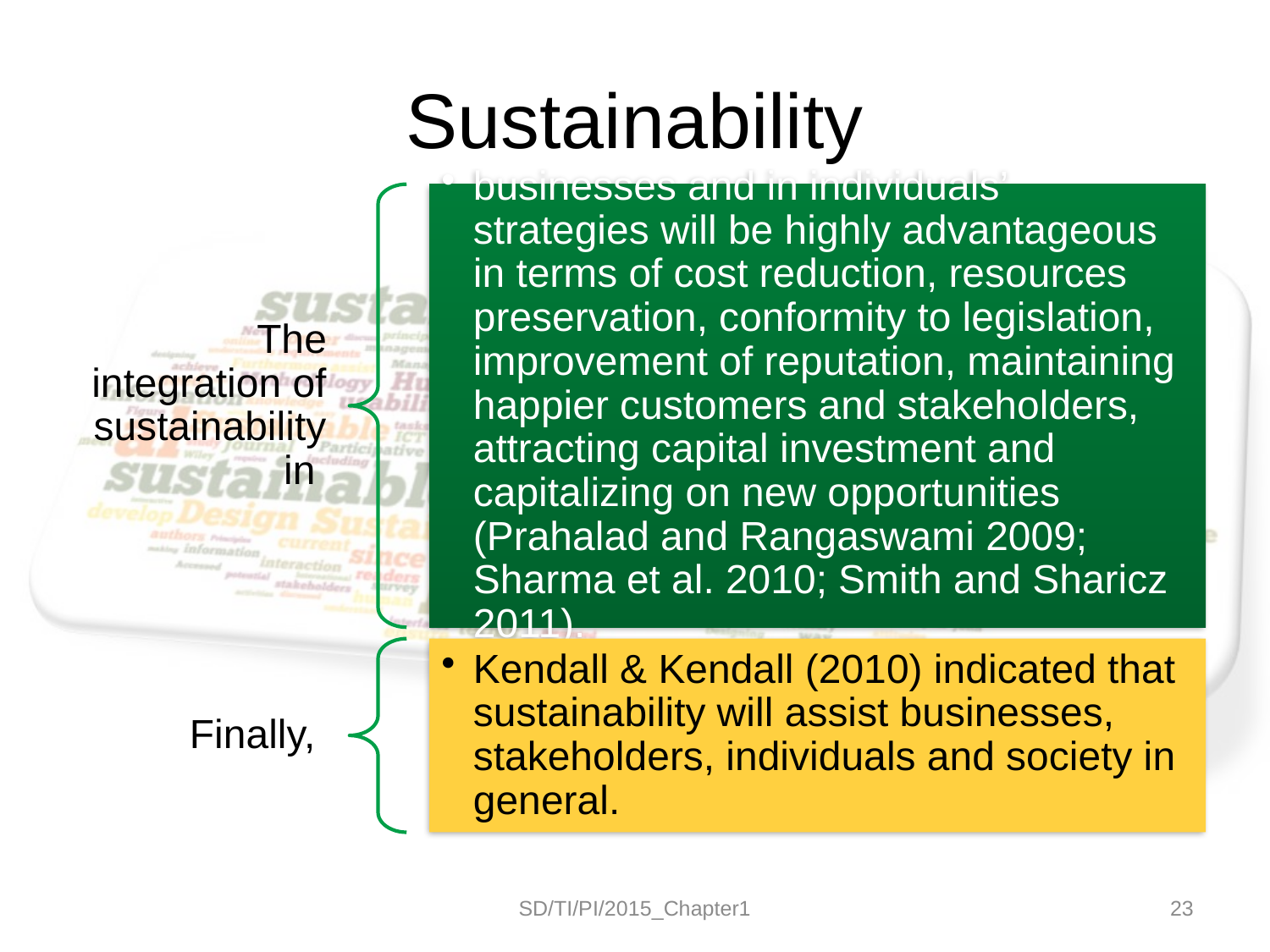

# Sustainability
The integration of sustainability in
businesses and in individuals’ strategies will be highly advantageous in terms of cost reduction, resources preservation, conformity to legislation, improvement of reputation, maintaining happier customers and stakeholders, attracting capital investment and capitalizing on new opportunities (Prahalad and Rangaswami 2009; Sharma et al. 2010; Smith and Sharicz 2011).
Finally,
Kendall & Kendall (2010) indicated that sustainability will assist businesses, stakeholders, individuals and society in general.
SD/TI/PI/2015_Chapter1
23